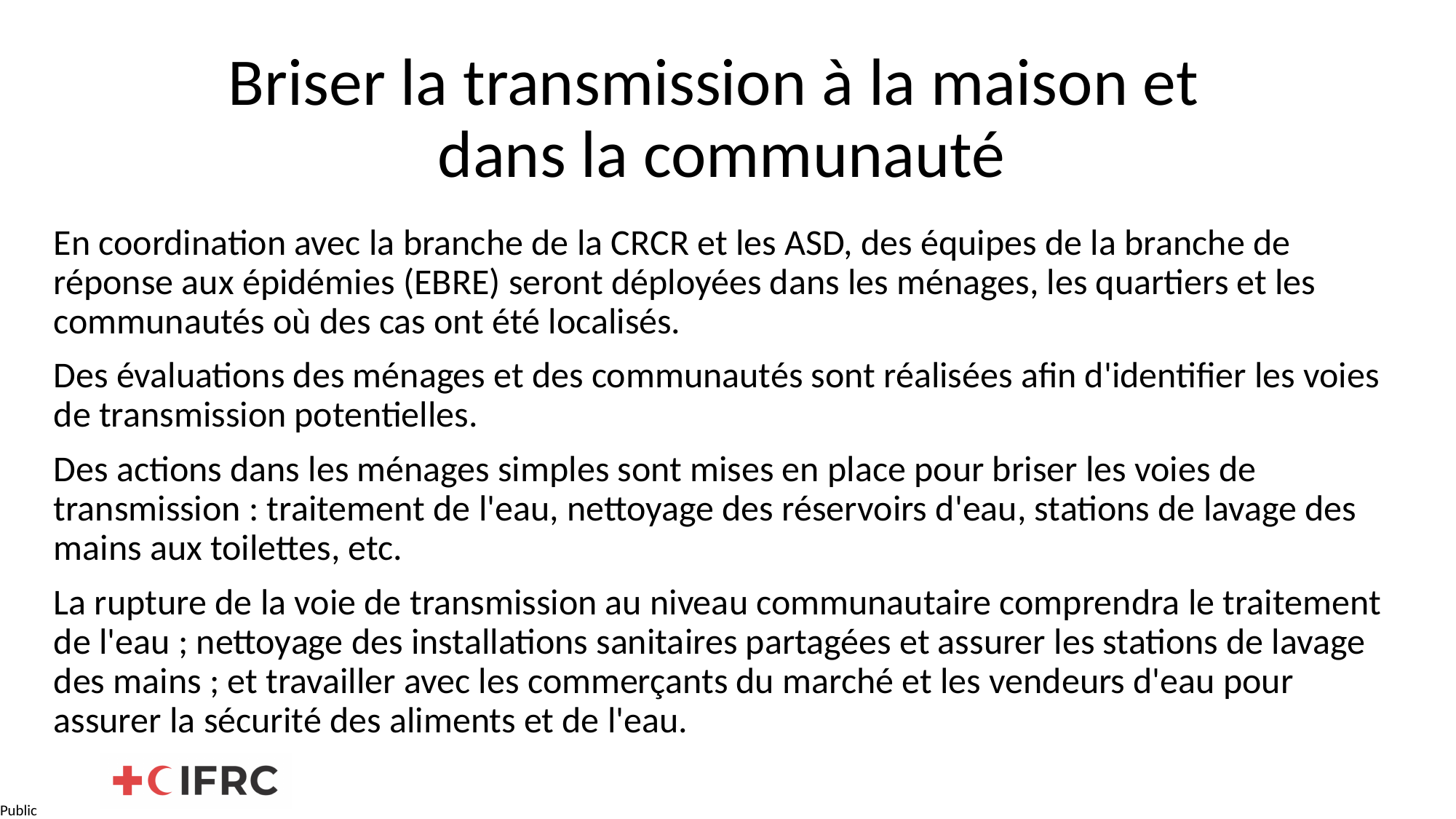

# Briser la transmission à la maison et dans la communauté
En coordination avec la branche de la CRCR et les ASD, des équipes de la branche de réponse aux épidémies (EBRE) seront déployées dans les ménages, les quartiers et les communautés où des cas ont été localisés.
Des évaluations des ménages et des communautés sont réalisées afin d'identifier les voies de transmission potentielles.
Des actions dans les ménages simples sont mises en place pour briser les voies de transmission : traitement de l'eau, nettoyage des réservoirs d'eau, stations de lavage des mains aux toilettes, etc.
La rupture de la voie de transmission au niveau communautaire comprendra le traitement de l'eau ; nettoyage des installations sanitaires partagées et assurer les stations de lavage des mains ; et travailler avec les commerçants du marché et les vendeurs d'eau pour assurer la sécurité des aliments et de l'eau.